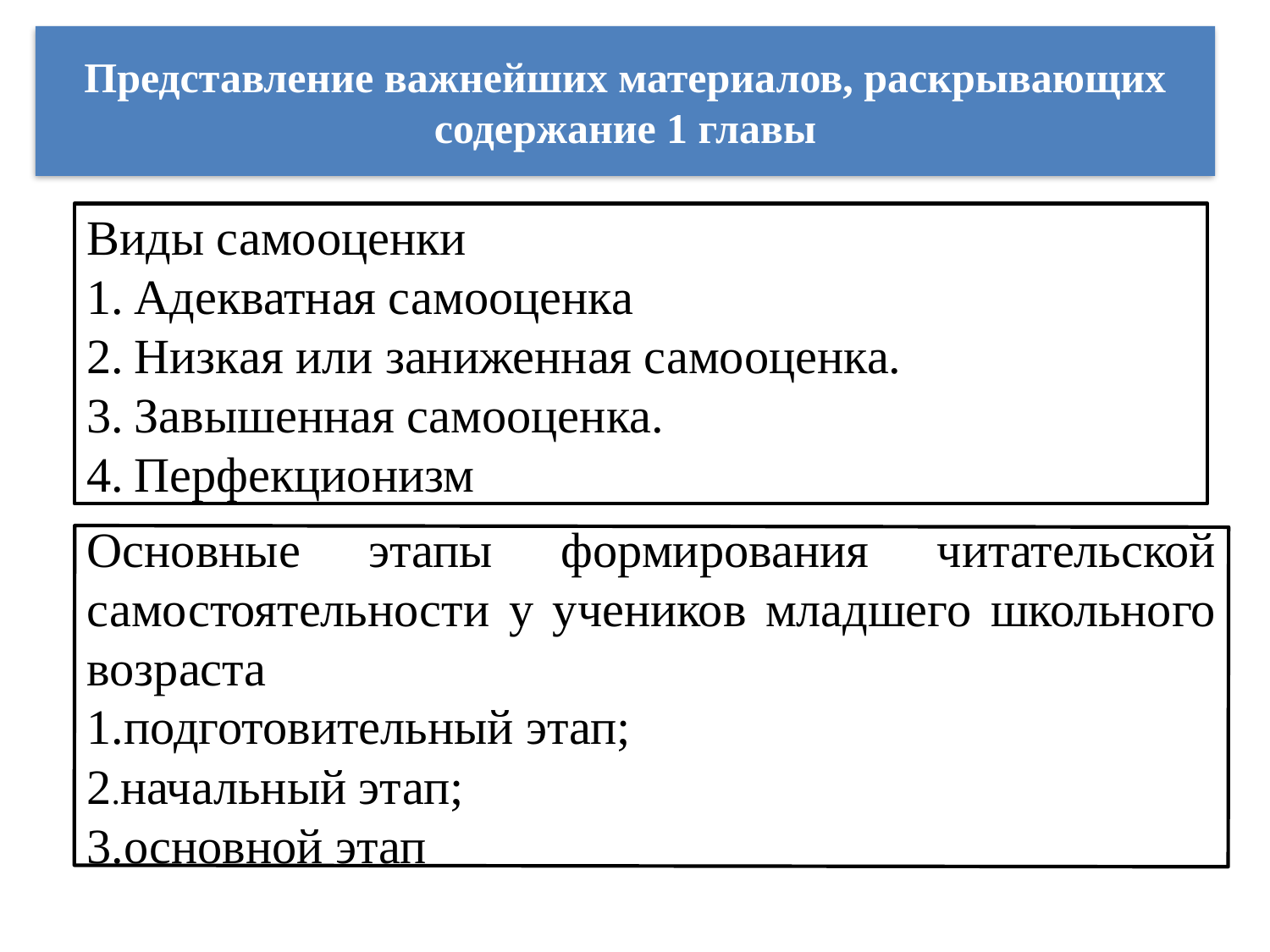

Представление важнейших материалов, раскрывающих содержание 1 главы
Виды самооценки
Адекватная самооценка
Низкая или заниженная самооценка.
Завышенная самооценка.
Перфекционизм
Основные этапы формирования читательской самостоятельности у учеников младшего школьного возраста
1.подготовительный этап;
2.начальный этап;
3.основной этап